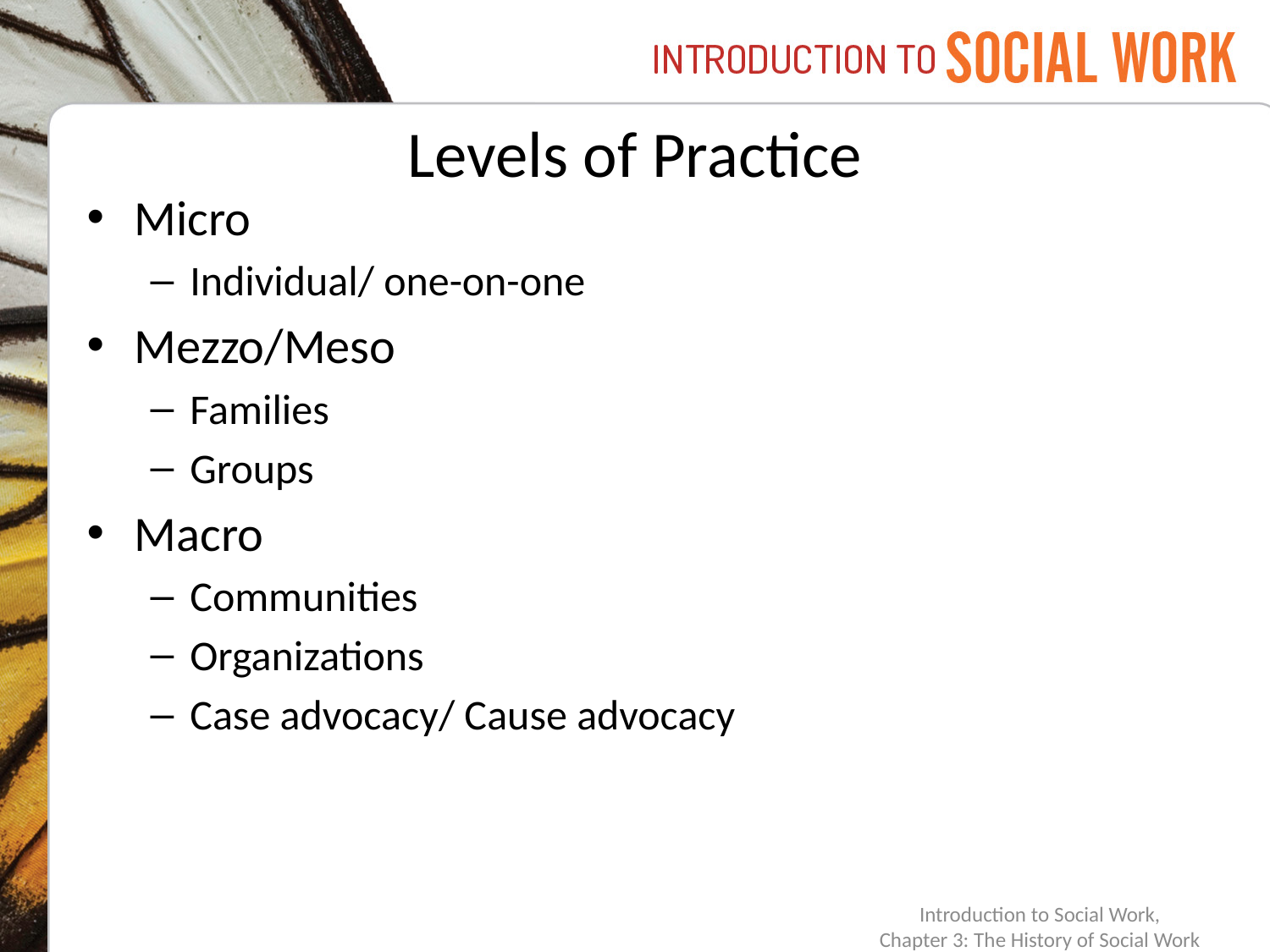

# Levels of Practice
Micro
Individual/ one-on-one
Mezzo/Meso
Families
Groups
Macro
Communities
Organizations
Case advocacy/ Cause advocacy
Introduction to Social Work,
Chapter 3: The History of Social Work